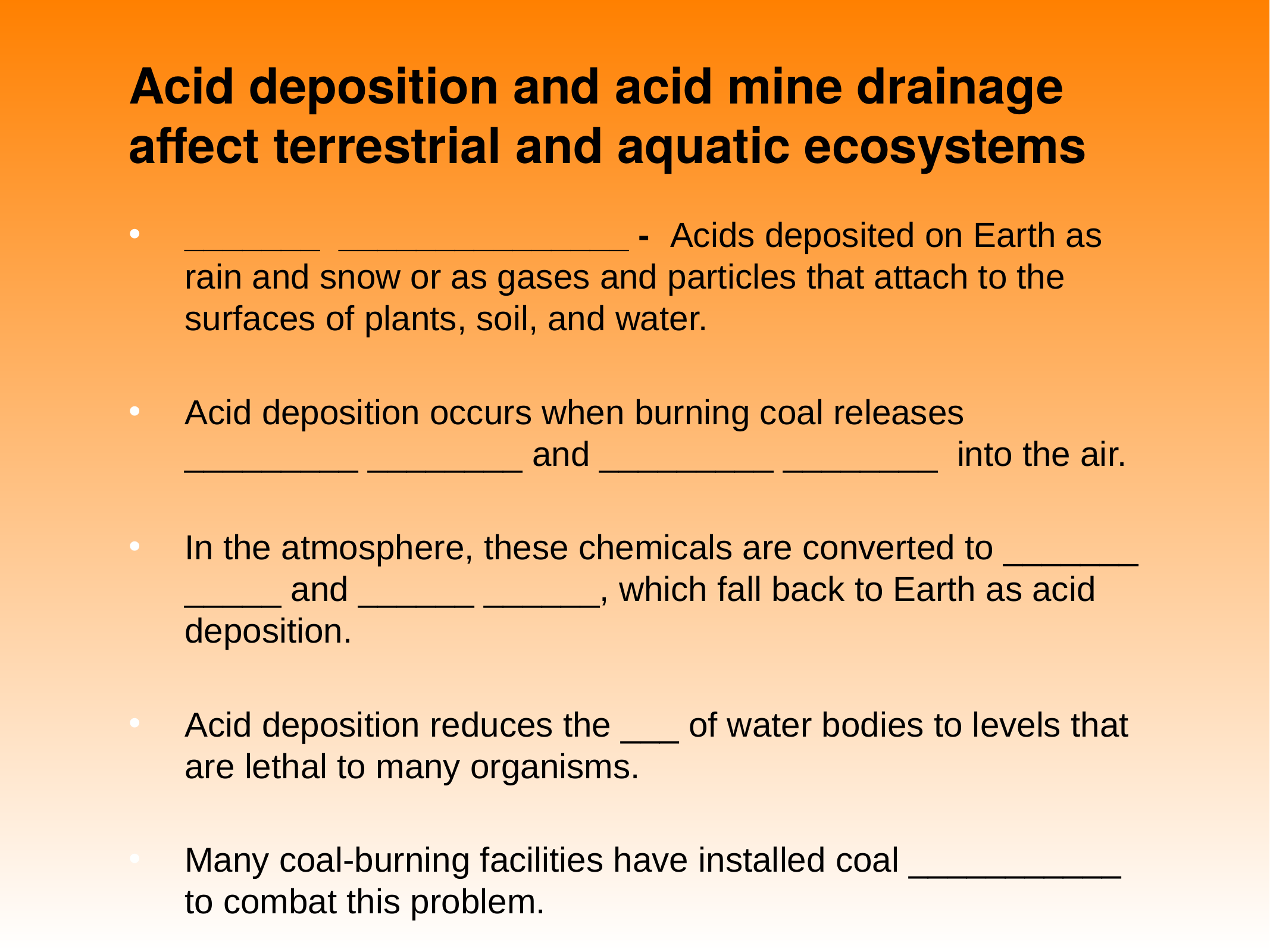

# Acid deposition and acid mine drainage affect terrestrial and aquatic ecosystems
_______  _______________ -  Acids deposited on Earth as rain and snow or as gases and particles that attach to the surfaces of plants, soil, and water.
Acid deposition occurs when burning coal releases _________ ________ and _________ ________  into the air.
In the atmosphere, these chemicals are converted to _______ _____ and ______ ______, which fall back to Earth as acid deposition.
Acid deposition reduces the ___ of water bodies to levels that are lethal to many organisms.
Many coal-burning facilities have installed coal ___________ to combat this problem.